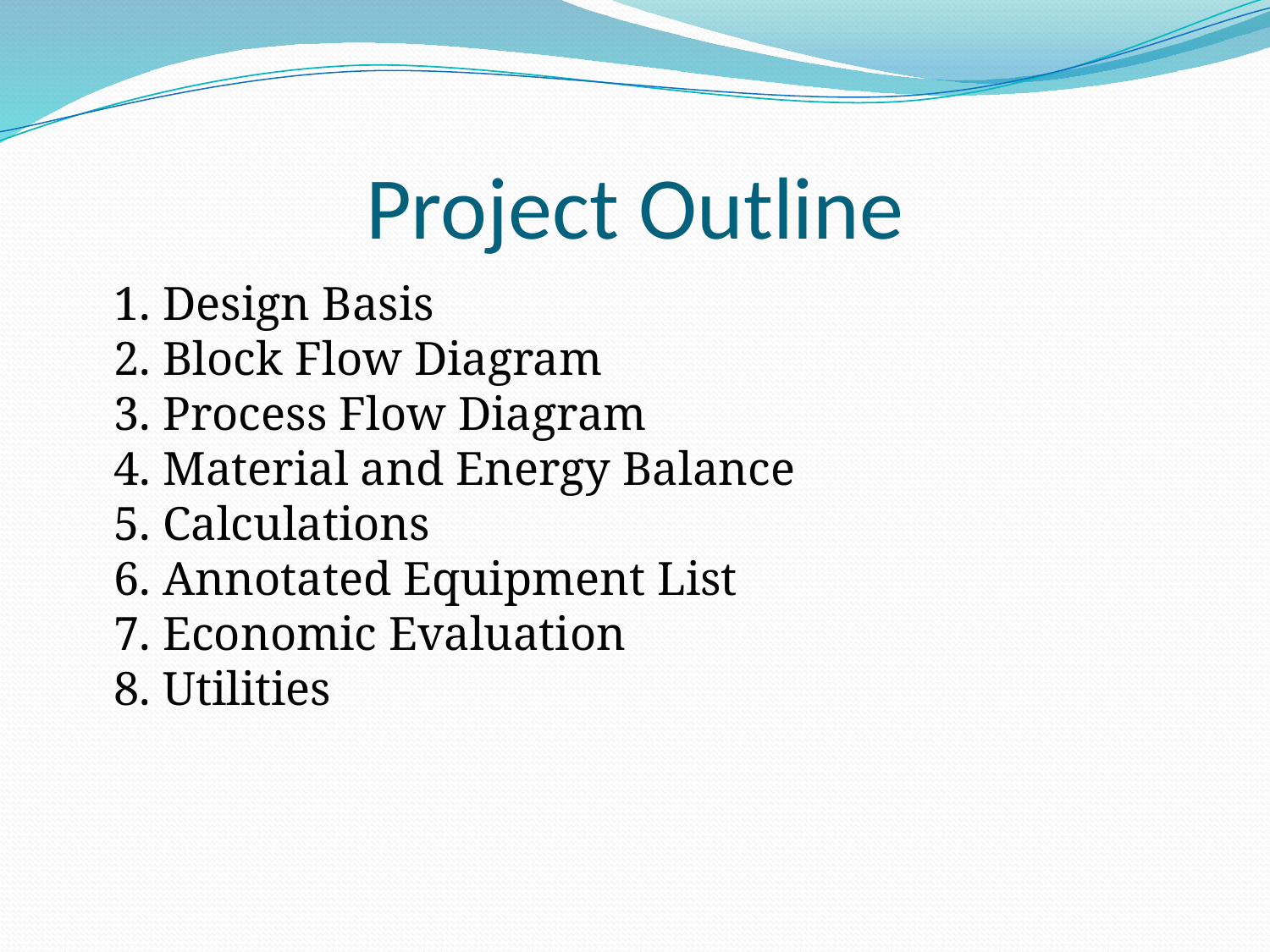

# Project Outline
	1. Design Basis
2. Block Flow Diagram
3. Process Flow Diagram
4. Material and Energy Balance
5. Calculations
6. Annotated Equipment List
7. Economic Evaluation
8. Utilities